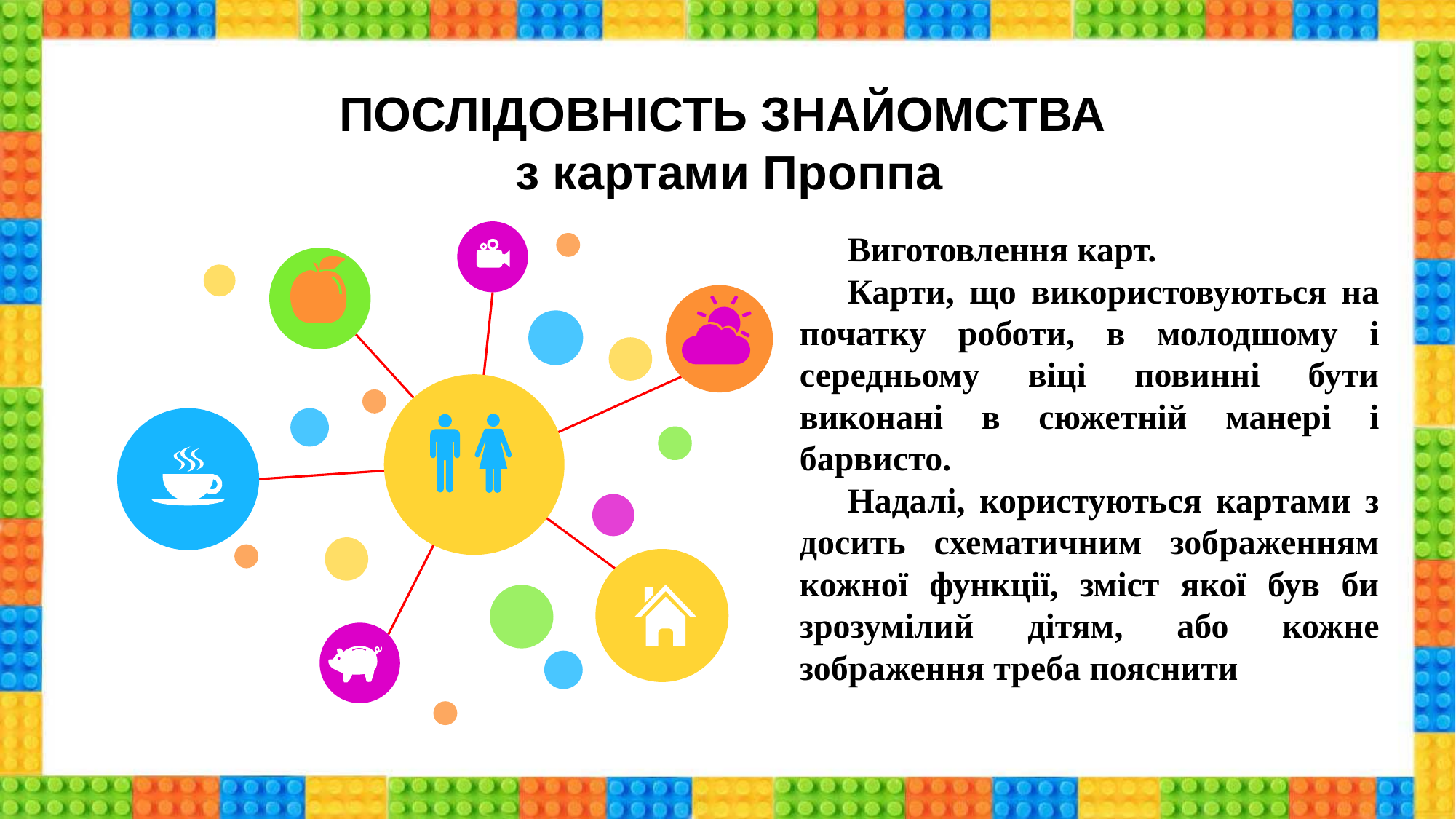

ПОСЛІДОВНІСТЬ ЗНАЙОМСТВА
з картами Проппа
Виготовлення карт.
Карти, що використовуються на початку роботи, в молодшому і середньому віці повинні бути виконані в сюжетній манері і барвисто.
Надалі, користуються картами з досить схематичним зображенням кожної функції, зміст якої був би зрозумілий дітям, або кожне зображення треба пояснити